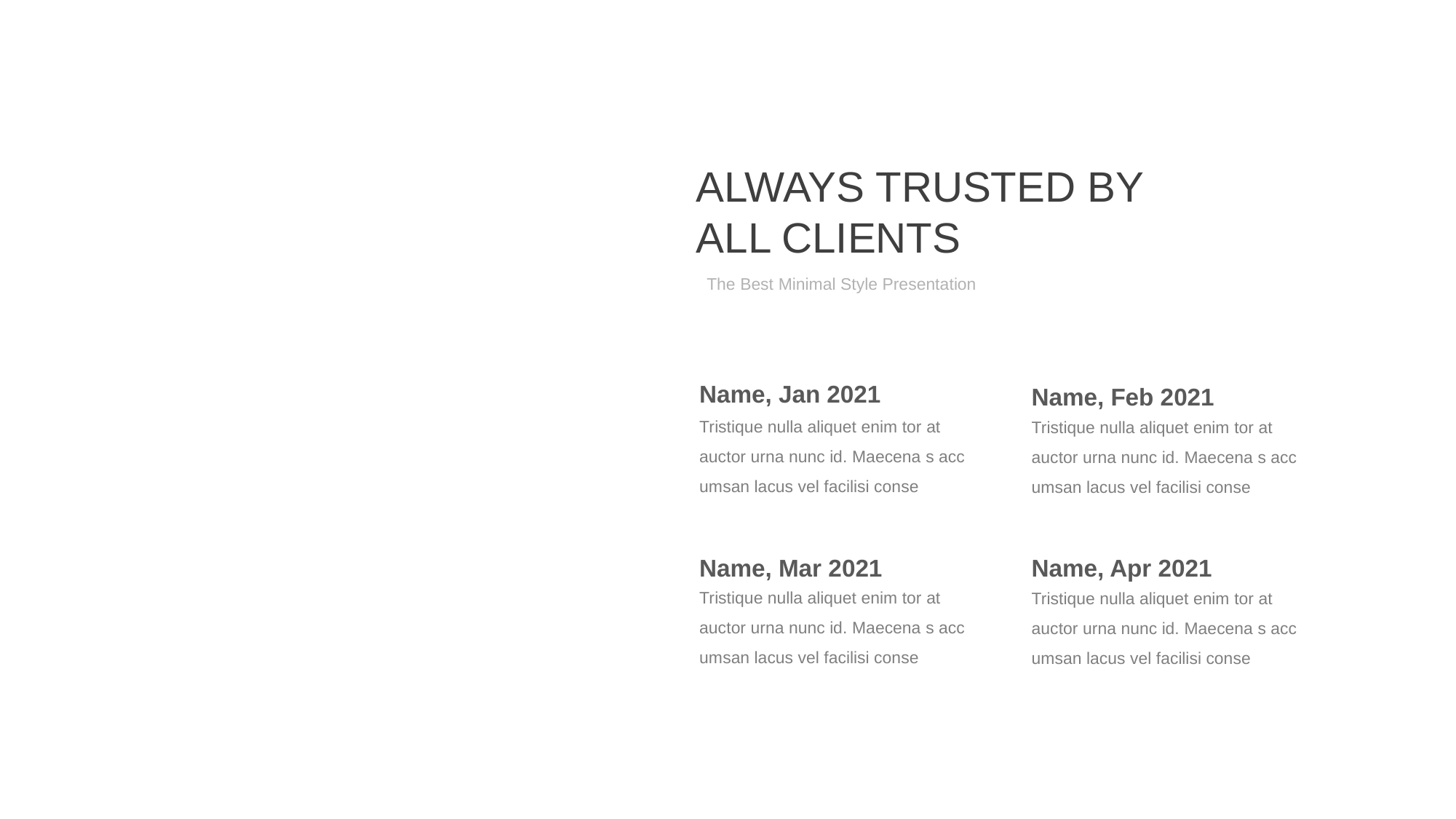

ALWAYS TRUSTED BY ALL CLIENTS
The Best Minimal Style Presentation
Name, Jan 2021
Name, Feb 2021
Tristique nulla aliquet enim tor at auctor urna nunc id. Maecena s acc umsan lacus vel facilisi conse
Tristique nulla aliquet enim tor at auctor urna nunc id. Maecena s acc umsan lacus vel facilisi conse
Name, Mar 2021
Name, Apr 2021
Tristique nulla aliquet enim tor at auctor urna nunc id. Maecena s acc umsan lacus vel facilisi conse
Tristique nulla aliquet enim tor at auctor urna nunc id. Maecena s acc umsan lacus vel facilisi conse